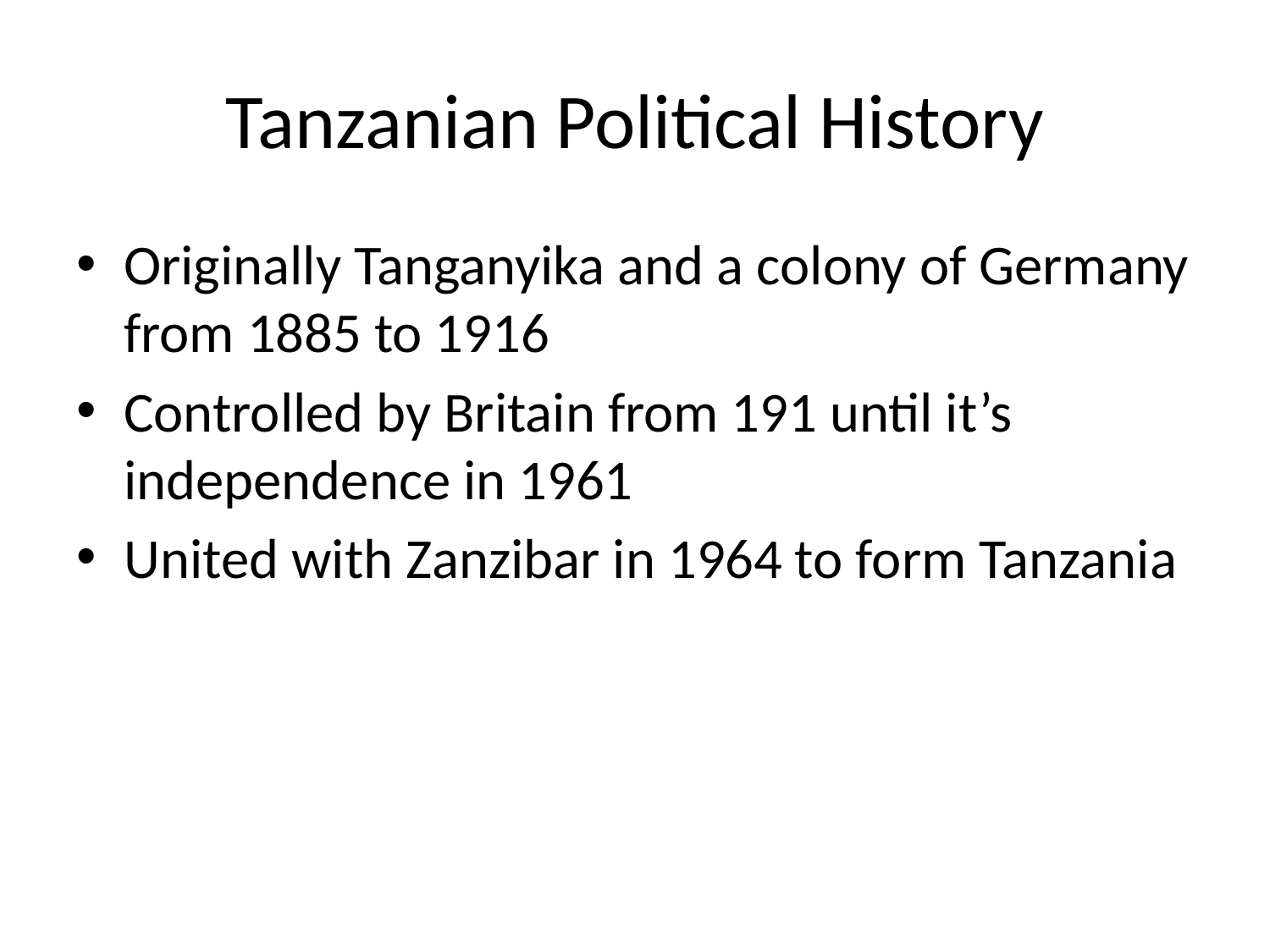

# Tanzanian Political History
Originally Tanganyika and a colony of Germany from 1885 to 1916
Controlled by Britain from 191 until it’s independence in 1961
United with Zanzibar in 1964 to form Tanzania